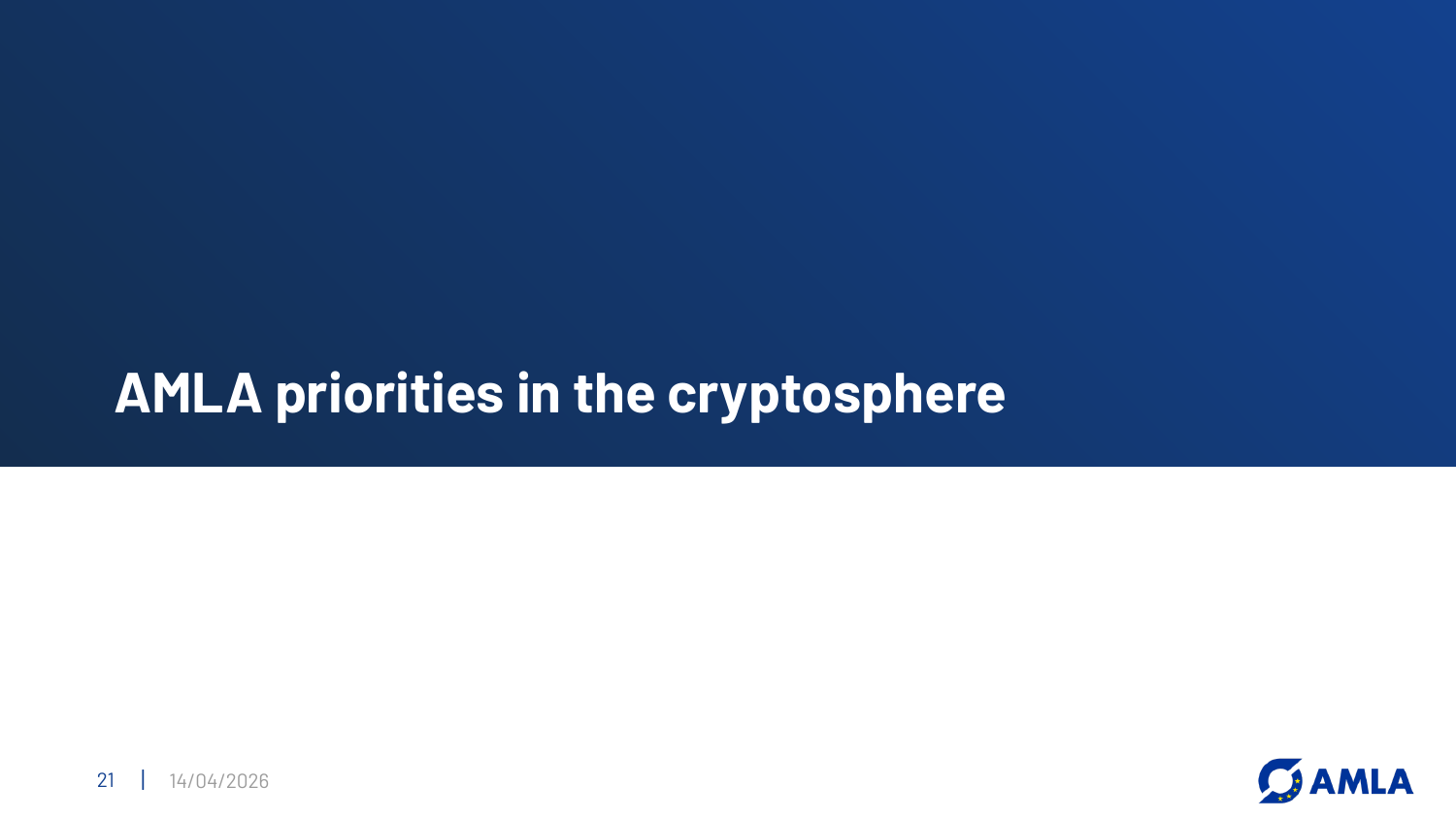

# AMLA priorities in the cryptosphere

21
14/04/2026